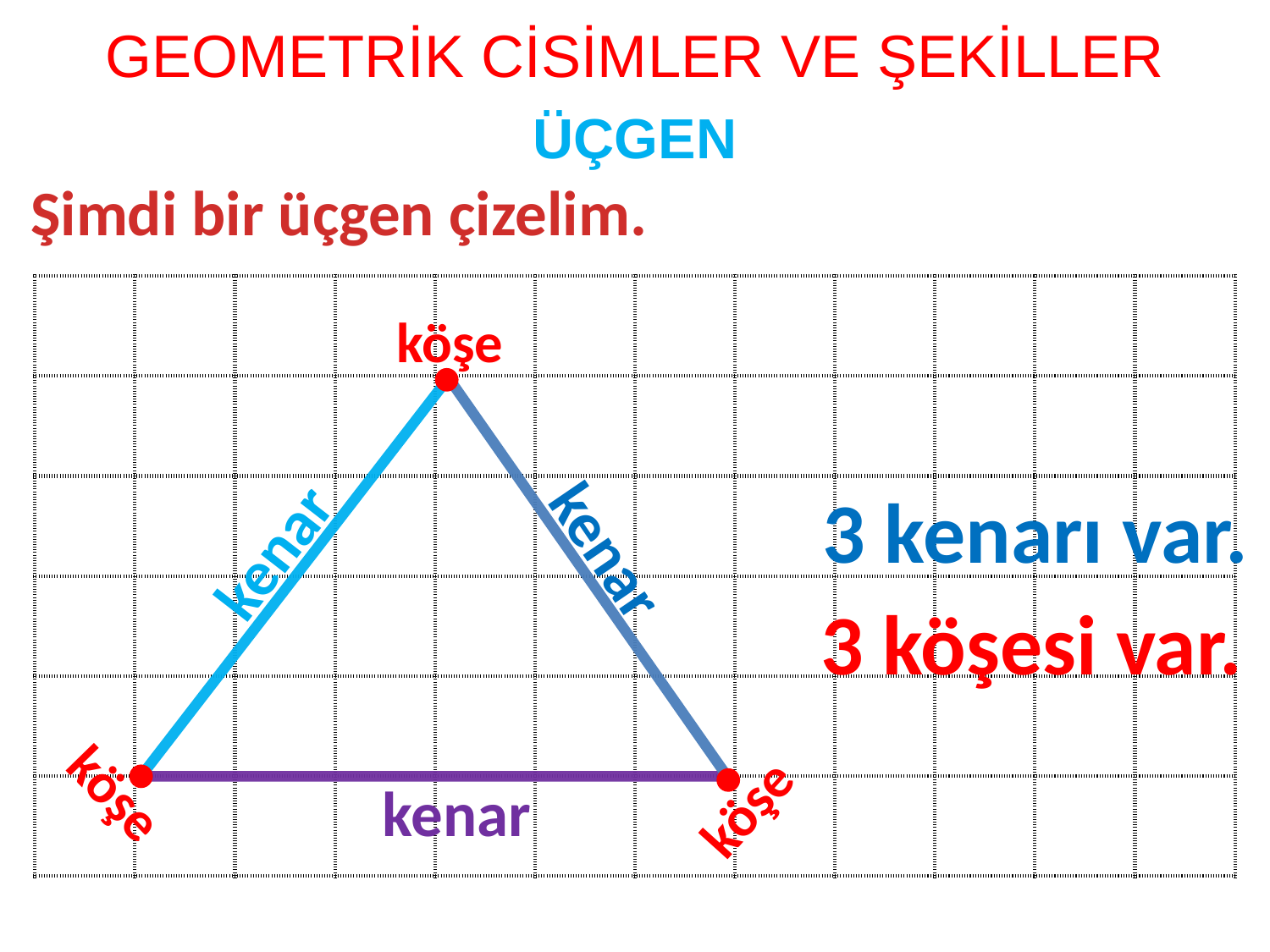

# GEOMETRİK CİSİMLER VE ŞEKİLLER
ÜÇGEN

Şimdi bir üçgen çizelim.
|  |  |  |  |  |  |  |  |  |  |  |  |
| --- | --- | --- | --- | --- | --- | --- | --- | --- | --- | --- | --- |
|  |  |  |  |  |  |  |  |  |  |  |  |
|  |  |  |  |  |  |  |  |  |  |  |  |
|  |  |  |  |  |  |  |  |  |  |  |  |
|  |  |  |  |  |  |  |  |  |  |  |  |
|  |  |  |  |  |  |  |  |  |  |  |  |
köşe

3 kenarı var.
kenar
kenar
3 köşesi var.
köşe
köşe

kenar